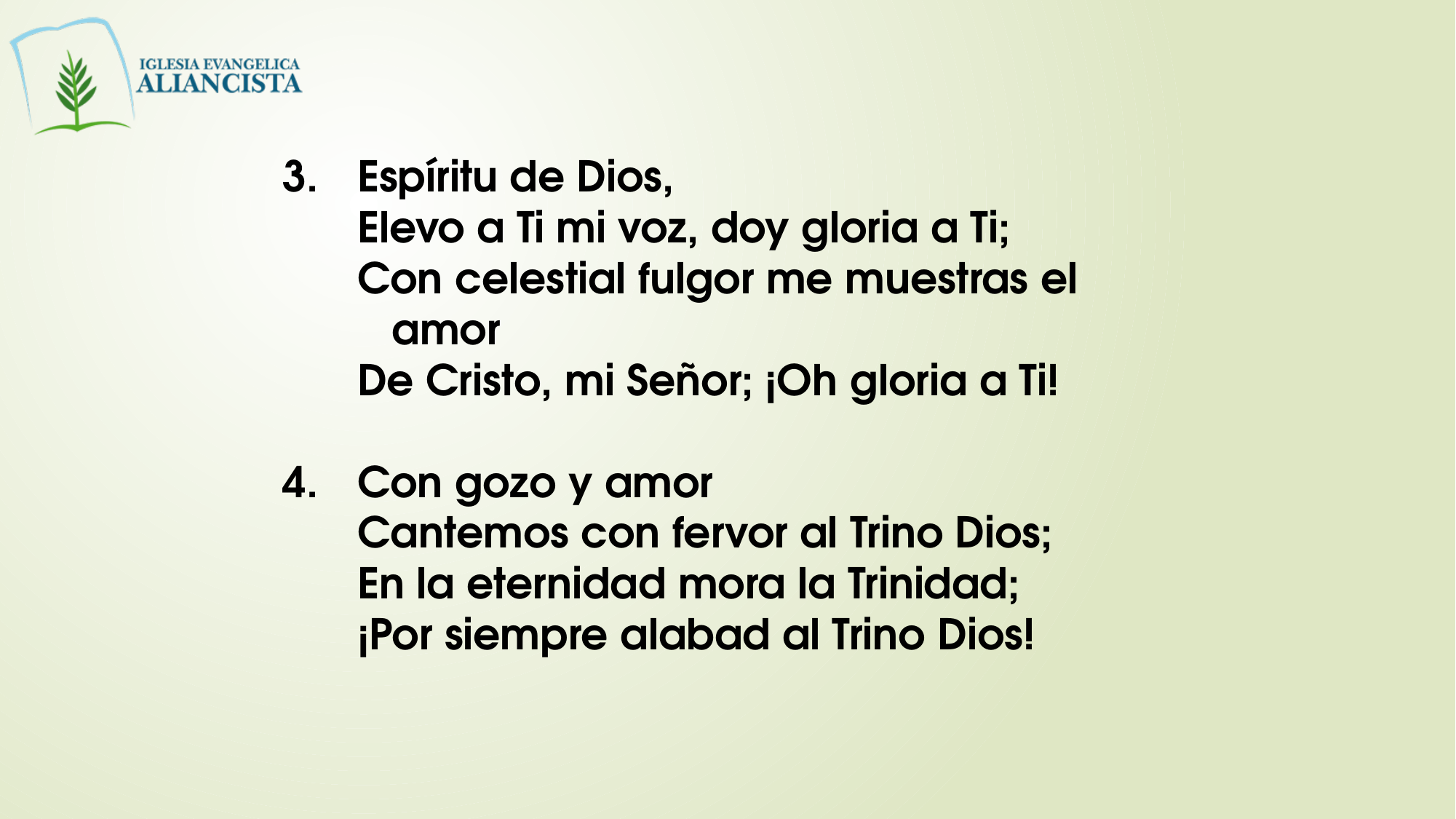

3. 	Espíritu de Dios,
		Elevo a Ti mi voz, doy gloria a Ti;
		Con celestial fulgor me muestras el 			amor
		De Cristo, mi Señor; ¡Oh gloria a Ti!

4. 	Con gozo y amor
		Cantemos con fervor al Trino Dios;
		En la eternidad mora la Trinidad;
		¡Por siempre alabad al Trino Dios!